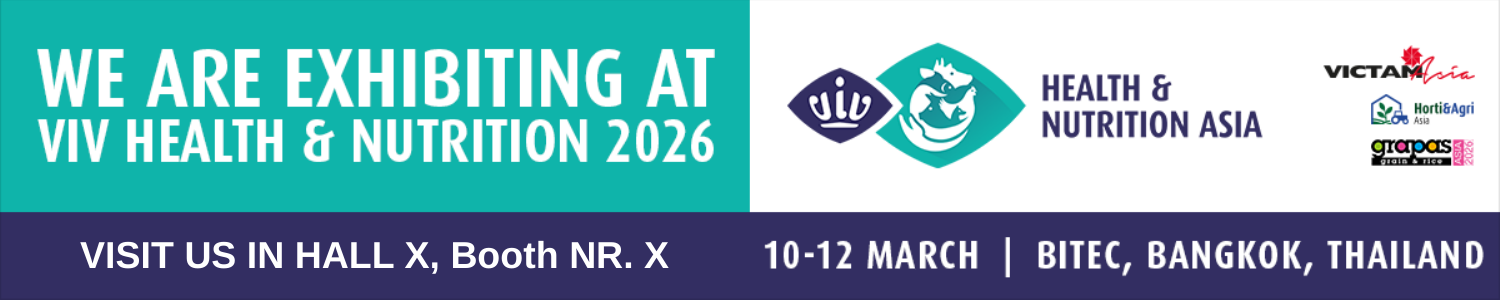

VISIT US IN HALL X, Booth NR. X